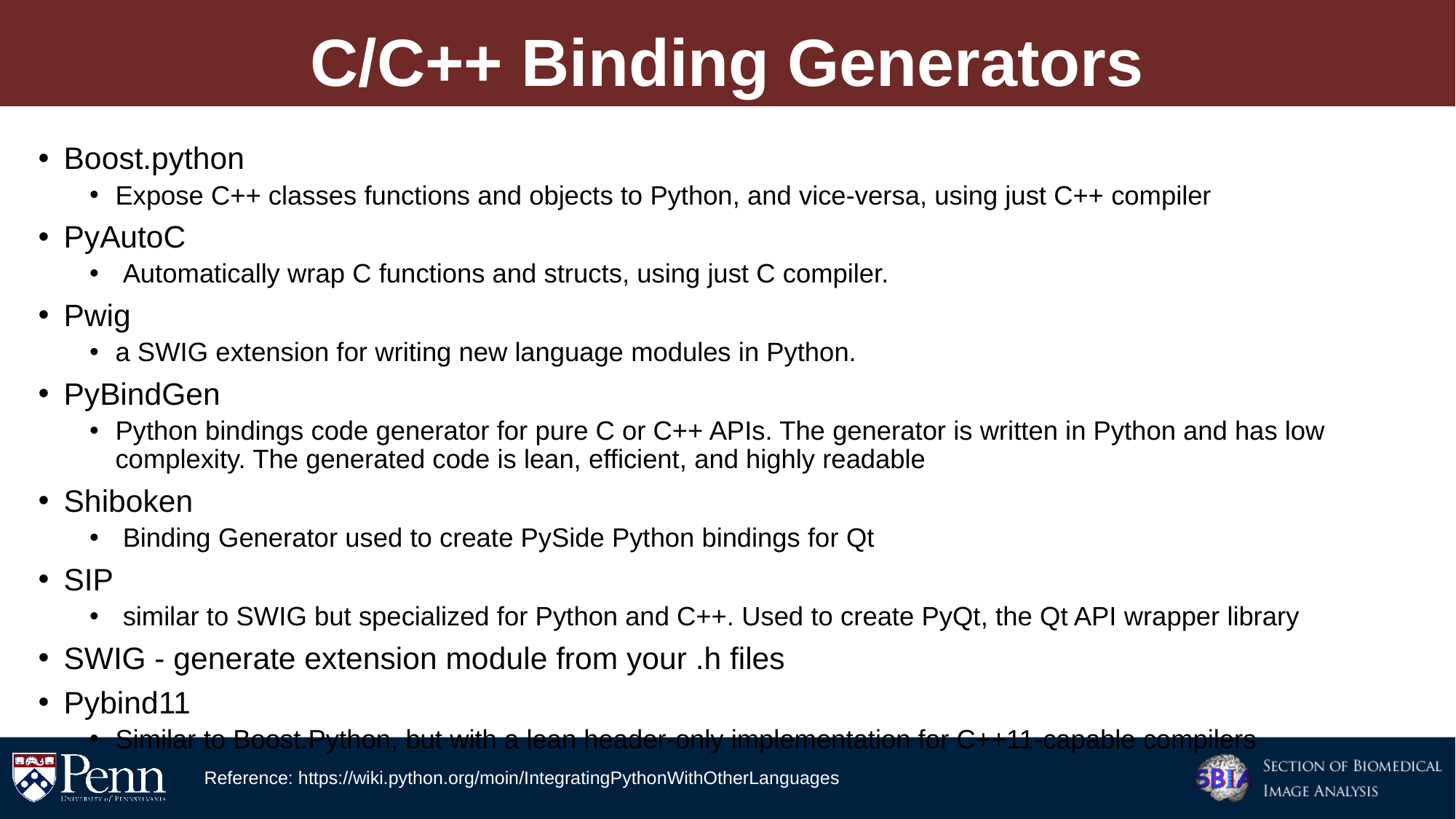

# C/C++ Binding Generators

Boost.python
Expose C++ classes functions and objects to Python, and vice-versa, using just C++ compiler
PyAutoC
 Automatically wrap C functions and structs, using just C compiler.
Pwig
a SWIG extension for writing new language modules in Python.
PyBindGen
Python bindings code generator for pure C or C++ APIs. The generator is written in Python and has low complexity. The generated code is lean, efficient, and highly readable
Shiboken
 Binding Generator used to create PySide Python bindings for Qt
SIP
 similar to SWIG but specialized for Python and C++. Used to create PyQt, the Qt API wrapper library
SWIG - generate extension module from your .h files
Pybind11
Similar to Boost.Python, but with a lean header-only implementation for C++11-capable compilers
Reference: https://wiki.python.org/moin/IntegratingPythonWithOtherLanguages